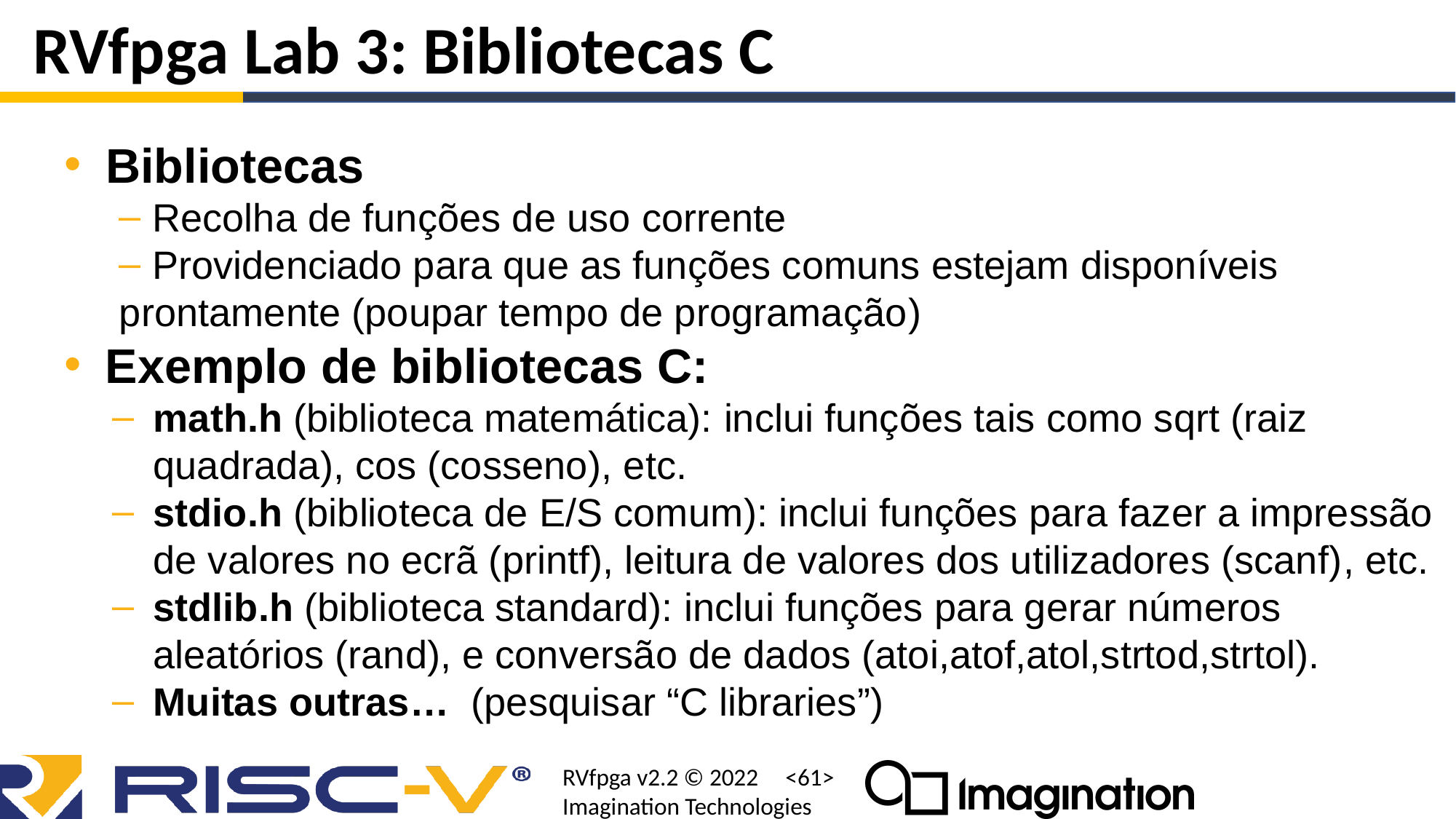

# RVfpga Lab 3: Bibliotecas C
Bibliotecas
 Recolha de funções de uso corrente
 Providenciado para que as funções comuns estejam disponíveis prontamente (poupar tempo de programação)
Exemplo de bibliotecas C:
math.h (biblioteca matemática): inclui funções tais como sqrt (raiz quadrada), cos (cosseno), etc.
stdio.h (biblioteca de E/S comum): inclui funções para fazer a impressão de valores no ecrã (printf), leitura de valores dos utilizadores (scanf), etc.
stdlib.h (biblioteca standard): inclui funções para gerar números aleatórios (rand), e conversão de dados (atoi,atof,atol,strtod,strtol).
Muitas outras…  (pesquisar “C libraries”)